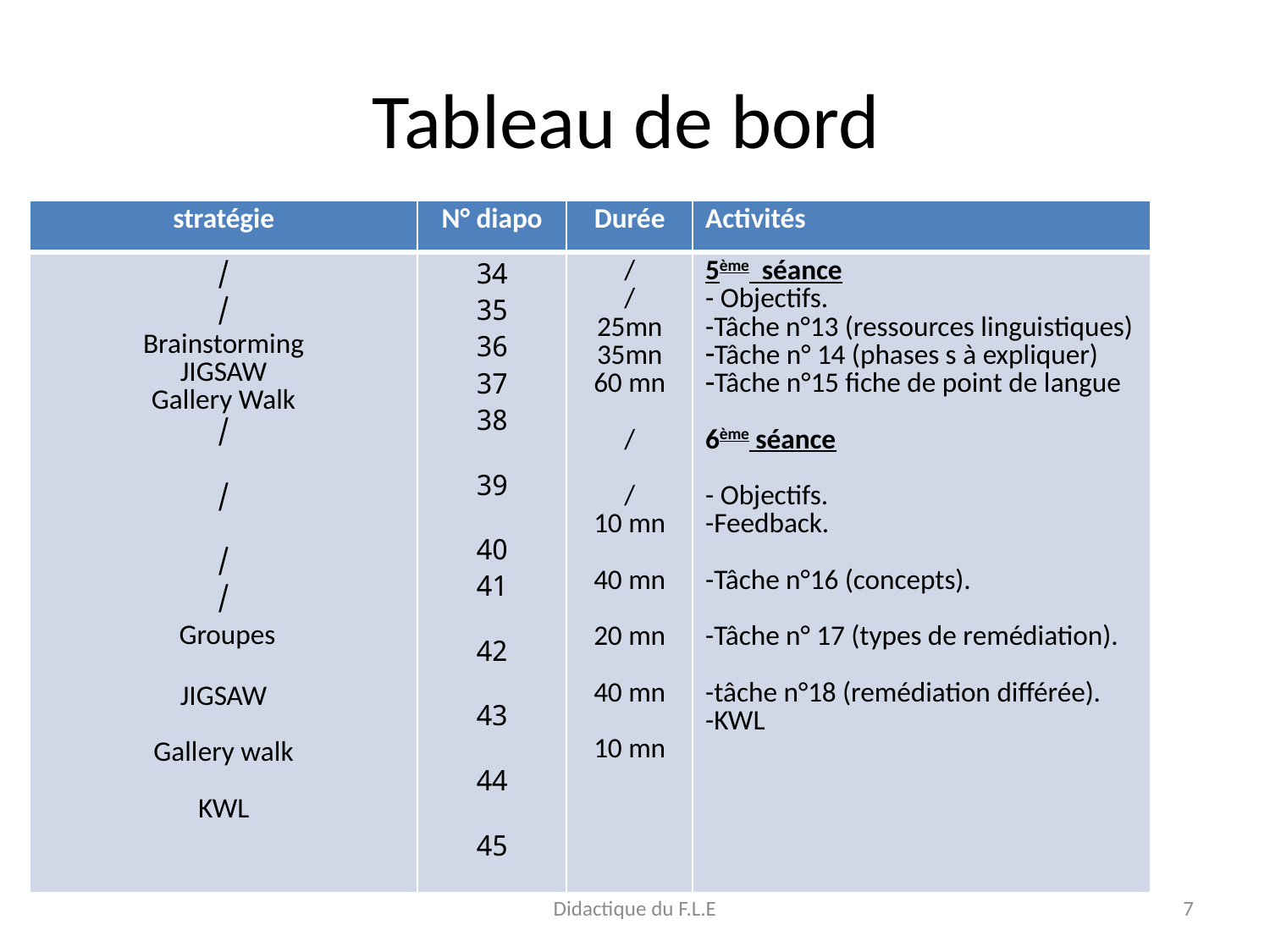

# Tableau de bord
| stratégie | N° diapo | Durée | Activités |
| --- | --- | --- | --- |
| / / Brainstorming JIGSAW Gallery Walk / / / / Groupes JIGSAW Gallery walk KWL | 34 35 36 37 38 39 40 41 42 43 44 45 | / / 25mn 35mn 60 mn / / 10 mn 40 mn 20 mn 40 mn 10 mn | 5ème séance - Objectifs. -Tâche n°13 (ressources linguistiques) Tâche n° 14 (phases s à expliquer) Tâche n°15 fiche de point de langue 6ème séance - Objectifs. -Feedback. -Tâche n°16 (concepts). -Tâche n° 17 (types de remédiation). -tâche n°18 (remédiation différée). -KWL |
Didactique du F.L.E
7